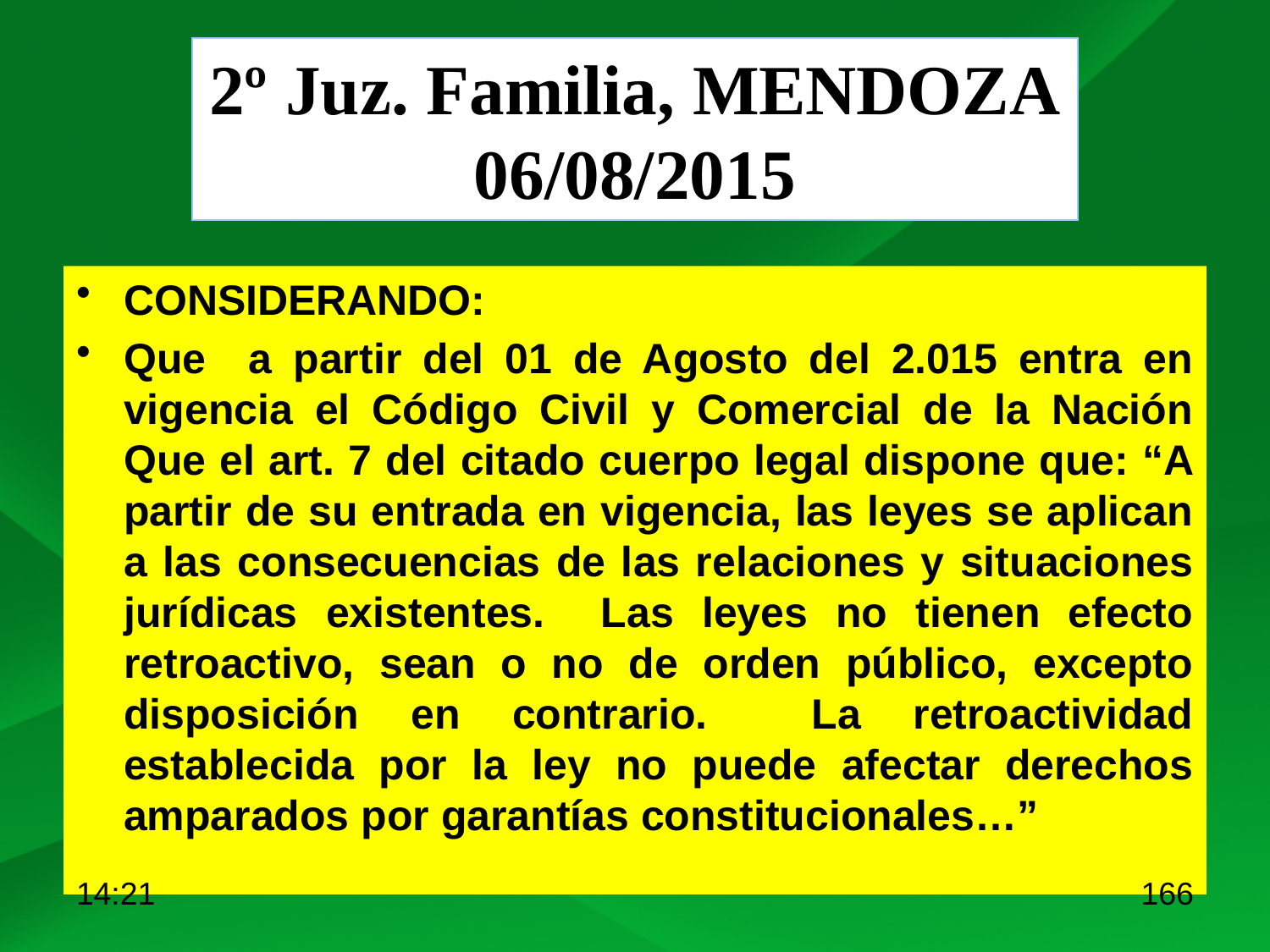

# 2º Juz. Familia, MENDOZA 06/08/2015
CONSIDERANDO:
Que  a partir del 01 de Agosto del 2.015 entra en vigencia el Código Civil y Comercial de la Nación Que el art. 7 del citado cuerpo legal dispone que: “A partir de su entrada en vigencia, las leyes se aplican a las consecuencias de las relaciones y situaciones jurídicas existentes.  Las leyes no tienen efecto retroactivo, sean o no de orden público, excepto disposición en contrario.  La retroactividad establecida por la ley no puede afectar derechos amparados por garantías constitucionales…”

14:21
166